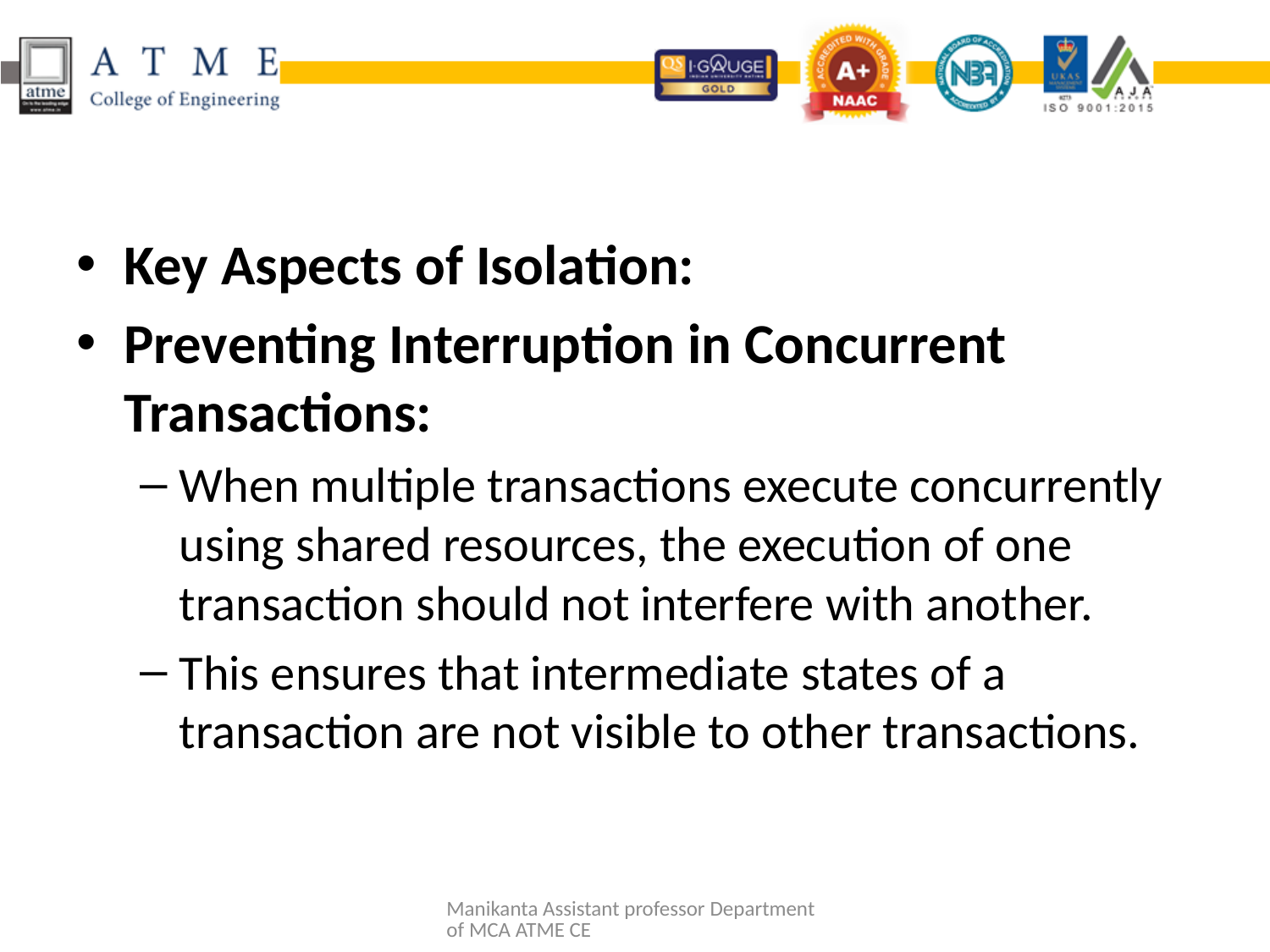

#
Key Aspects of Isolation:
Preventing Interruption in Concurrent Transactions:
When multiple transactions execute concurrently using shared resources, the execution of one transaction should not interfere with another.
This ensures that intermediate states of a transaction are not visible to other transactions.

Manikanta Assistant professor Department of MCA ATME CE